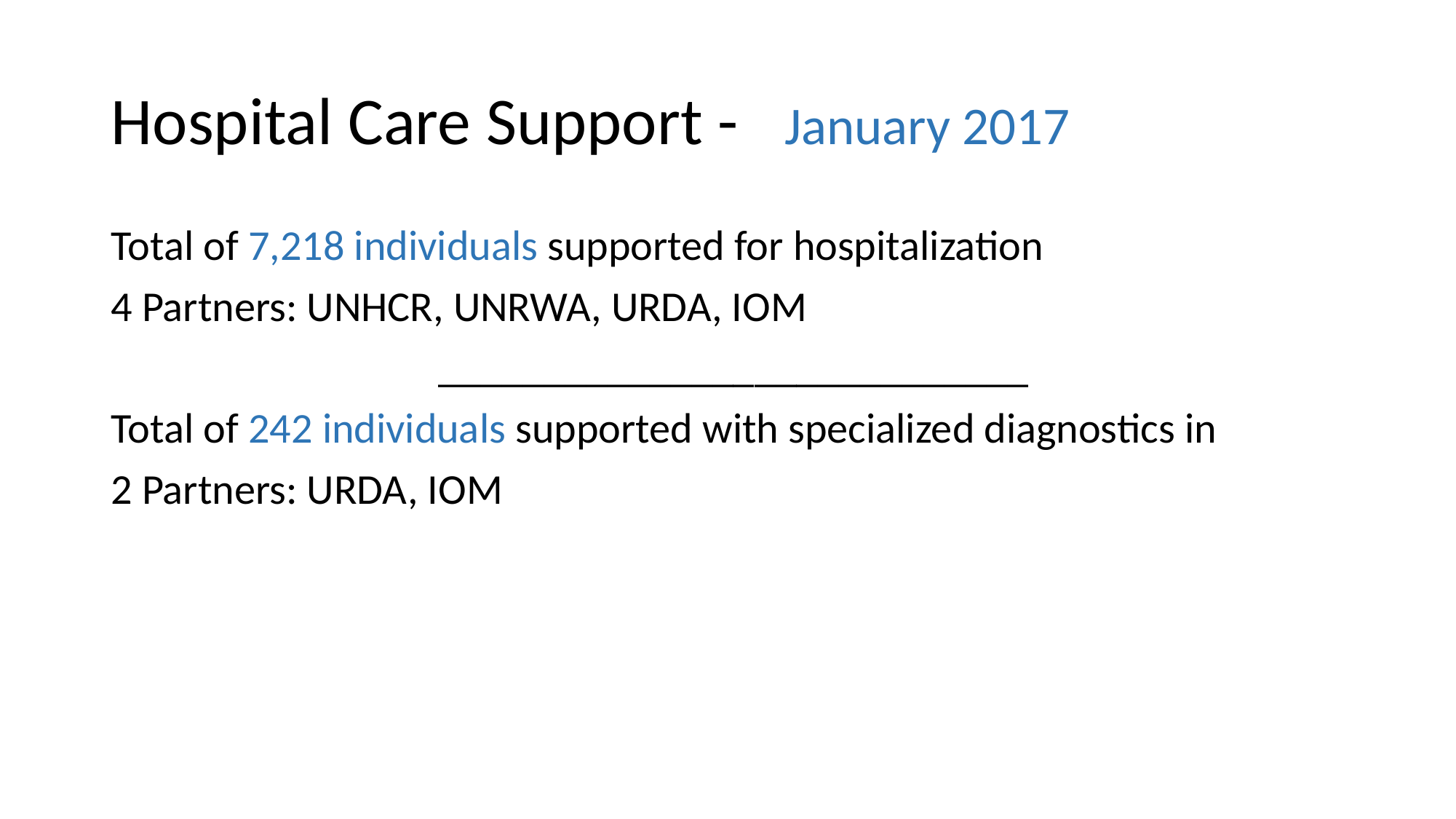

# Hospital Care Support -   January 2017
Total of 7,218 individuals supported for hospitalization
4 Partners: UNHCR, UNRWA, URDA, IOM
			____________________________
Total of 242 individuals supported with specialized diagnostics in
2 Partners: URDA, IOM